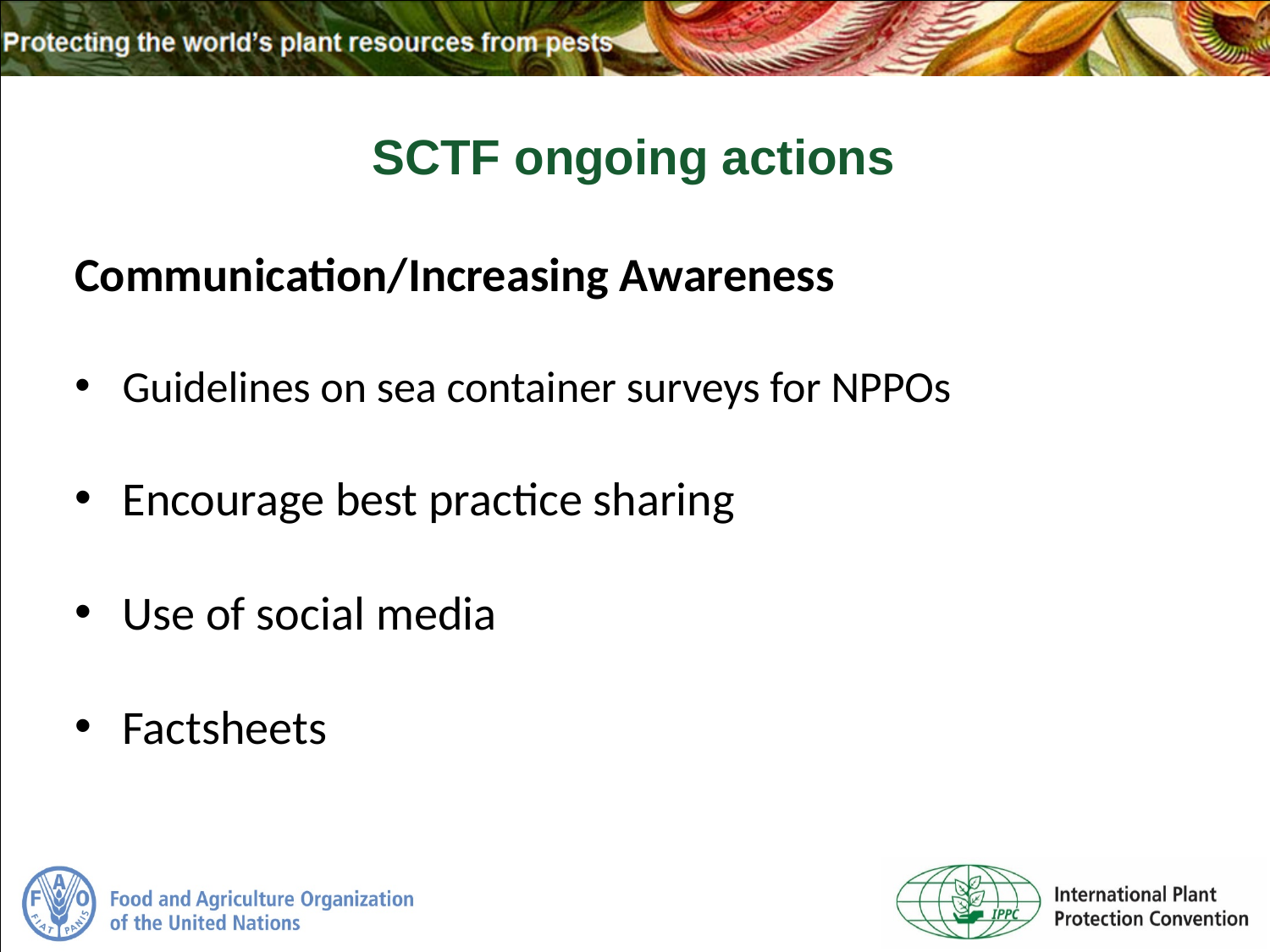

SCTF ongoing actions
Communication/Increasing Awareness

Guidelines on sea container surveys for NPPOs

Encourage best practice sharing

Use of social media

Factsheets